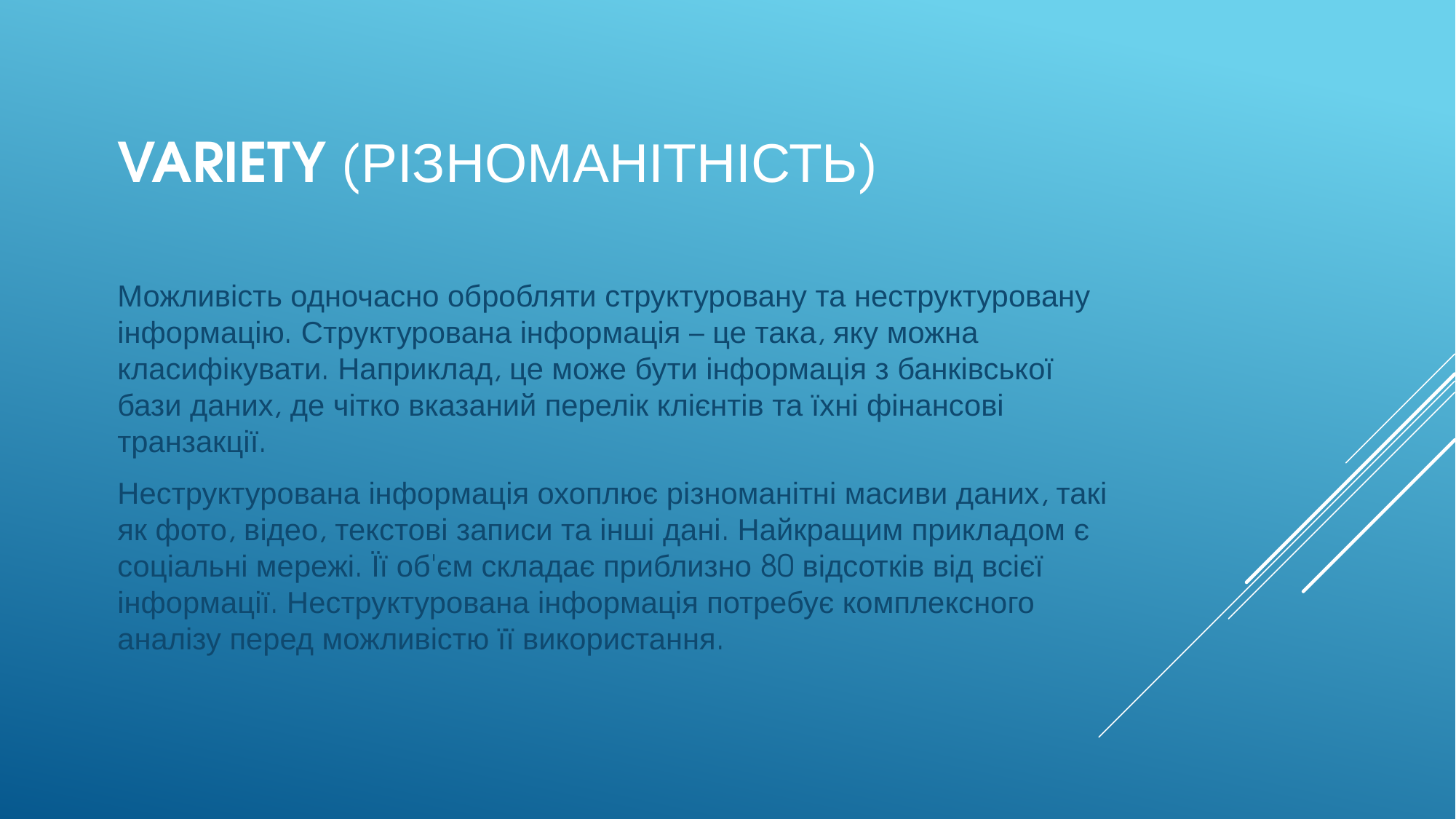

# Variety (різноманітність)
Можливість одночасно обробляти структуровану та неструктуровану інформацію. Структурована інформація – це така, яку можна класифікувати. Наприклад, це може бути інформація з банківської бази даних, де чітко вказаний перелік клієнтів та їхні фінансові транзакції.
Неструктурована інформація охоплює різноманітні масиви даних, такі як фото, відео, текстові записи та інші дані. Найкращим прикладом є соціальні мережі. Її об'єм складає приблизно 80 відсотків від всієї інформації. Неструктурована інформація потребує комплексного аналізу перед можливістю її використання.